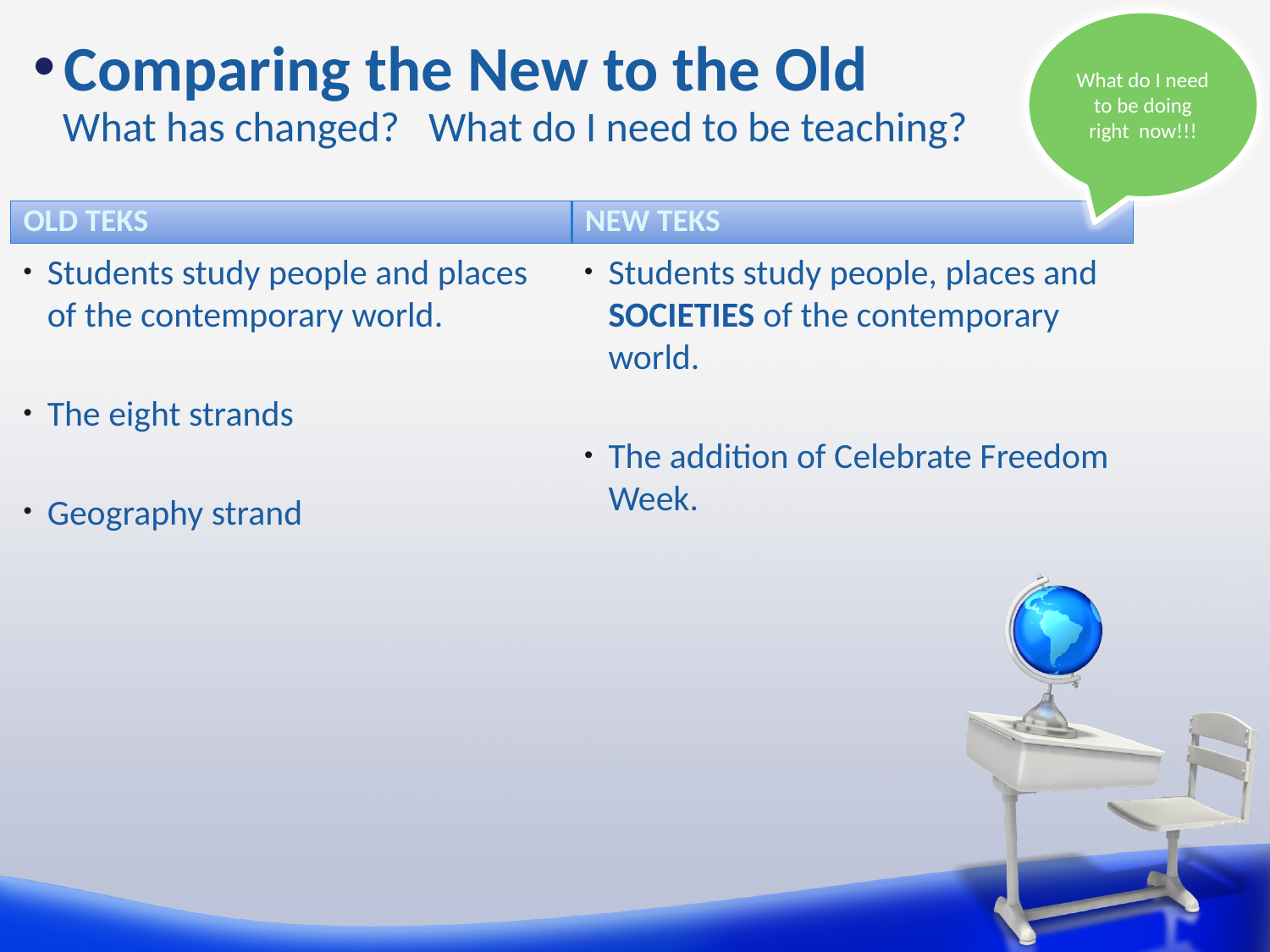

What do I need to be doing right  now!!!
# Comparing the New to the Old
What has changed?   What do I need to be teaching?
Old Teks
New teks
Students study people and places of the contemporary world.

The eight strands

Geography strand

Students study people, places and SOCIETIES of the contemporary world.

The addition of Celebrate Freedom Week.